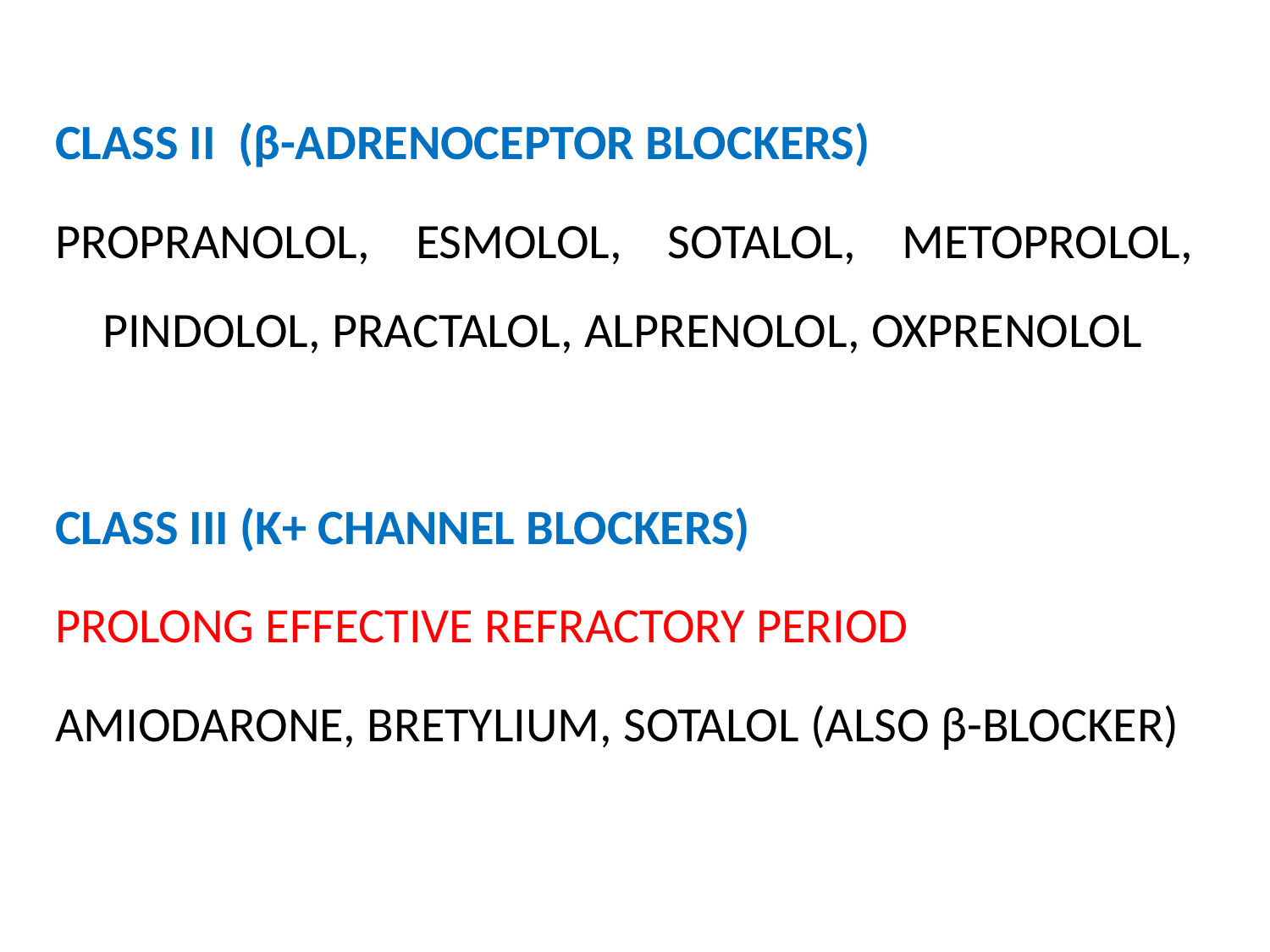

CLASS II  (β-ADRENOCEPTOR BLOCKERS)
PROPRANOLOL, ESMOLOL, SOTALOL, METOPROLOL, PINDOLOL, PRACTALOL, ALPRENOLOL, OXPRENOLOL

CLASS III (K+ CHANNEL BLOCKERS)
PROLONG EFFECTIVE REFRACTORY PERIOD
AMIODARONE, BRETYLIUM, SOTALOL (ALSO β-BLOCKER)